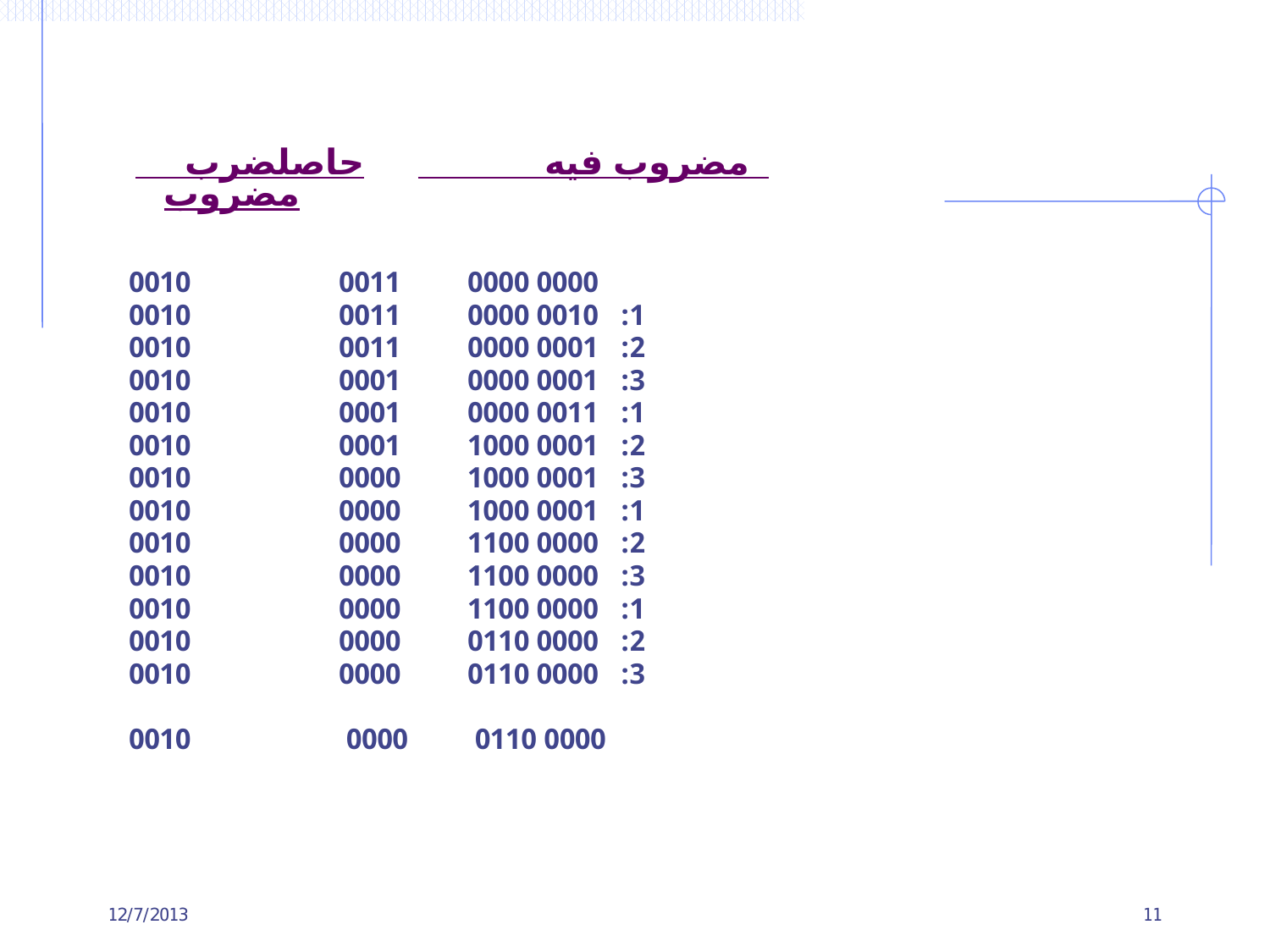

حاصلضرب     	 مضروب فيه              مضروب
      0000 0000         0011                    0010
1:   0010 0000         0011                    0010
2:   0001 0000         0011                    0010
3:   0001 0000         0001                    0010
1:   0011 0000         0001                    0010
2:   0001 1000         0001                    0010
3:   0001 1000         0000                    0010
1:   0001 1000         0000                    0010
2:   0000 1100         0000                    0010
3:   0000 1100         0000                    0010
1:   0000 1100         0000                    0010
2:   0000 0110         0000                    0010
3:   0000 0110         0000                    0010

      0000 0110         0000                     0010
12/7/2013
11